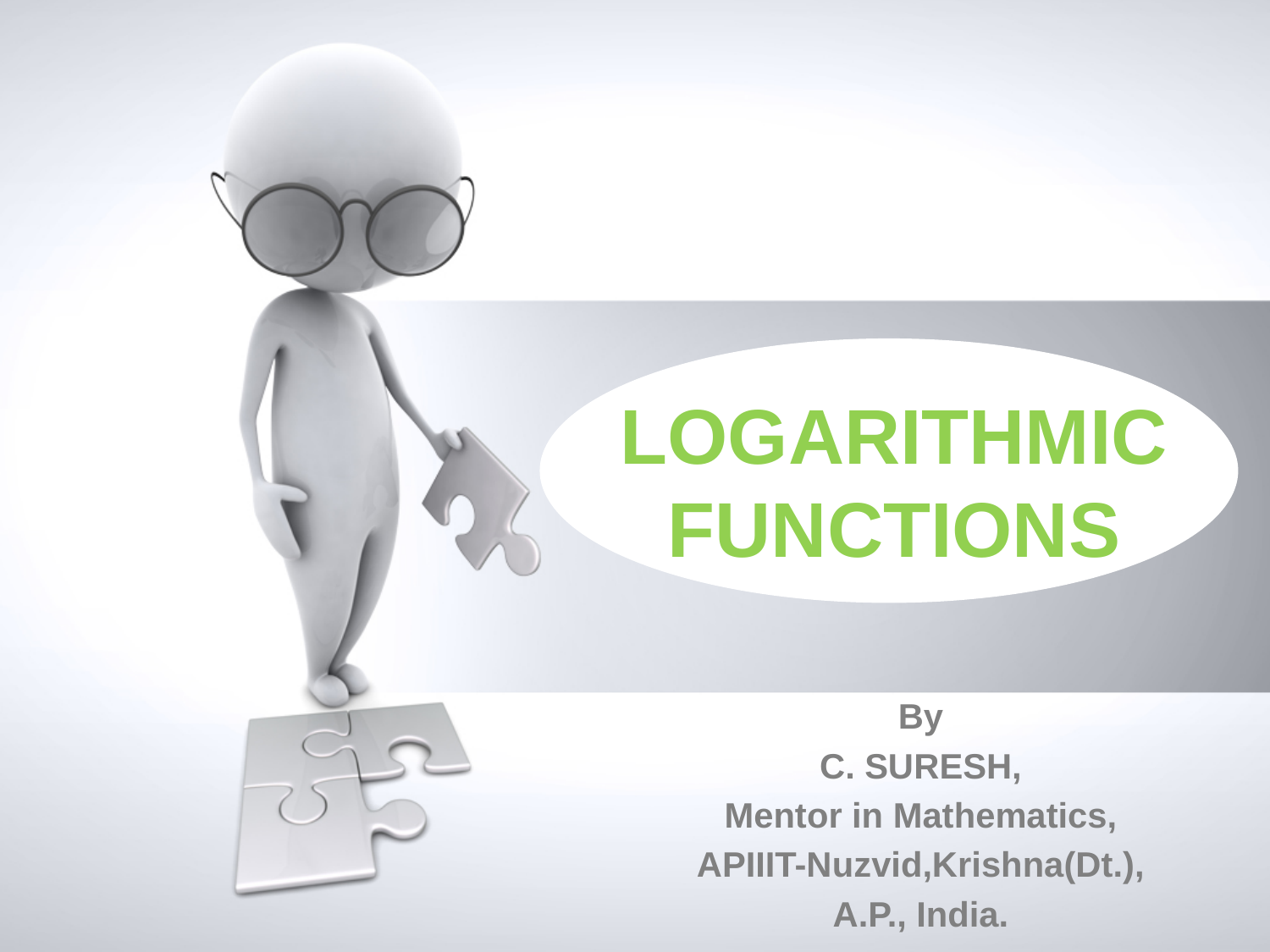

# LOGARITHMIC FUNCTIONS
By
C. SURESH,
Mentor in Mathematics,
APIIIT-Nuzvid,Krishna(Dt.),
A.P., India.